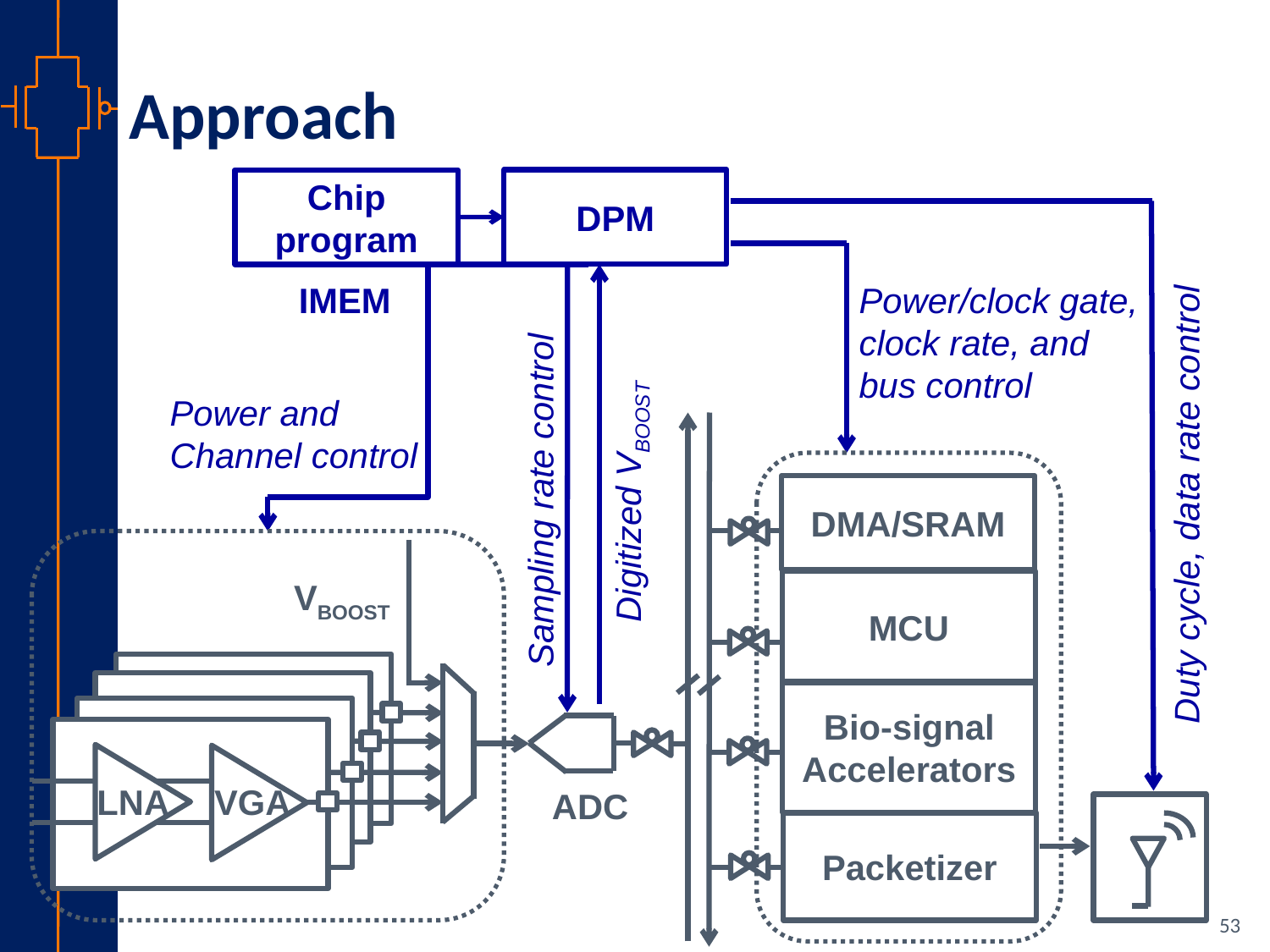

# Approach
DPM
Chip program
Power/clock gate, clock rate, and
bus control
IMEM
Power and
Channel control
Digitized VBOOST

Sampling rate control
DMA/SRAM
Bio-signal Accelerators
Packetizer
Duty cycle, data rate control

VBOOST

VGA
LNA

MCU

ADC

53